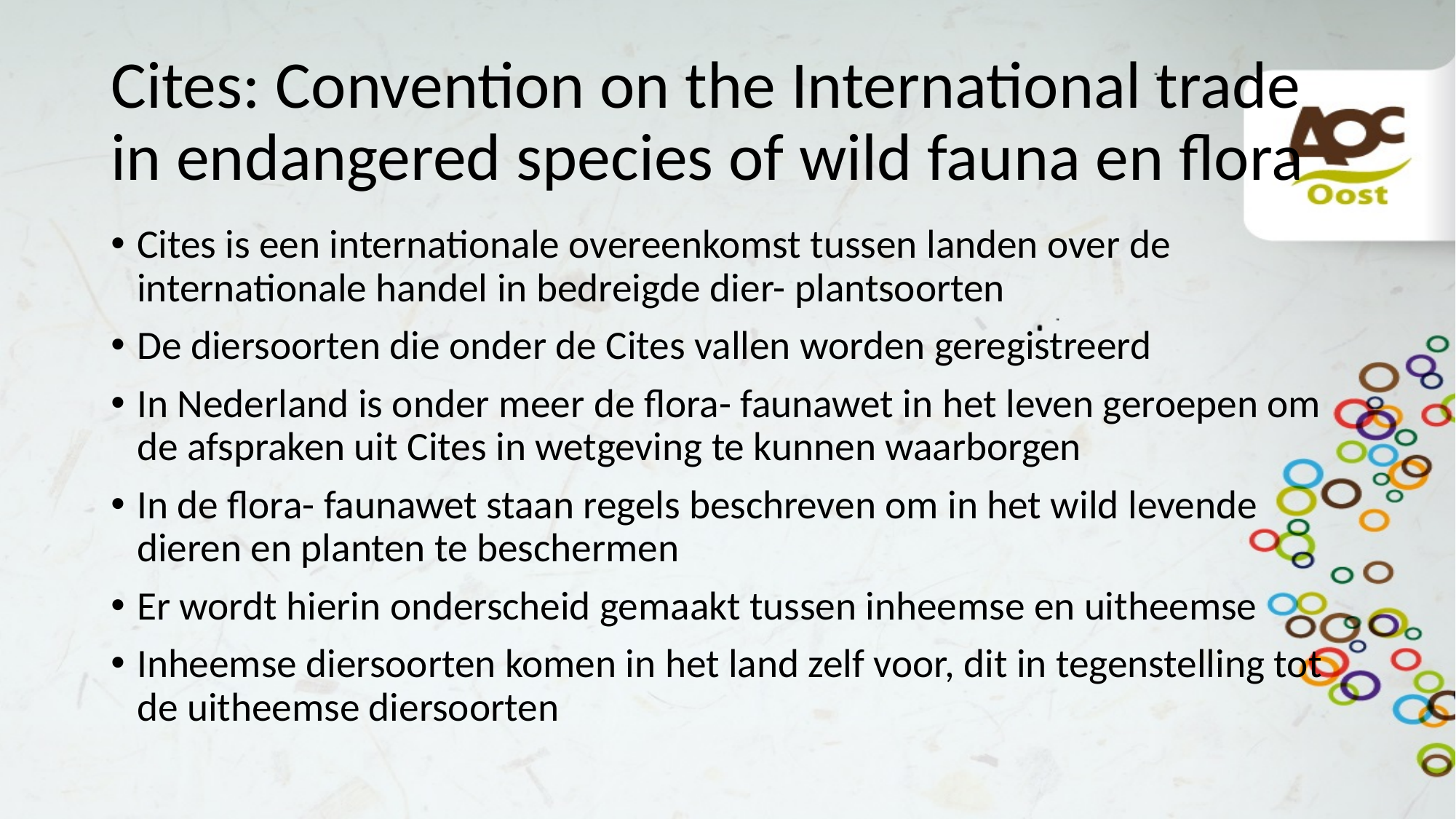

# Cites: Convention on the International trade in endangered species of wild fauna en flora
Cites is een internationale overeenkomst tussen landen over de internationale handel in bedreigde dier- plantsoorten
De diersoorten die onder de Cites vallen worden geregistreerd
In Nederland is onder meer de flora- faunawet in het leven geroepen om de afspraken uit Cites in wetgeving te kunnen waarborgen
In de flora- faunawet staan regels beschreven om in het wild levende dieren en planten te beschermen
Er wordt hierin onderscheid gemaakt tussen inheemse en uitheemse
Inheemse diersoorten komen in het land zelf voor, dit in tegenstelling tot de uitheemse diersoorten